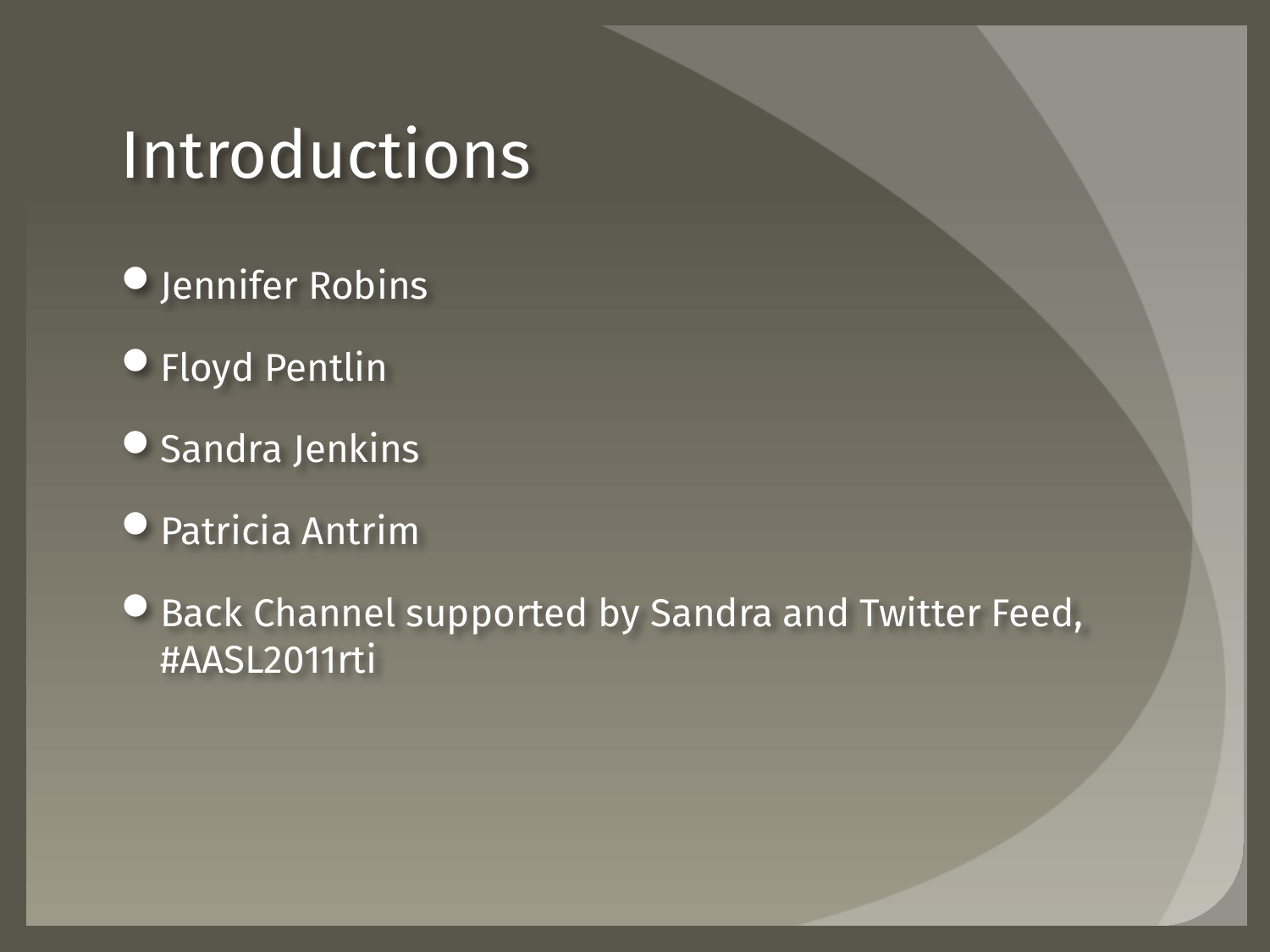

# Introductions
Jennifer Robins
Floyd Pentlin
Sandra Jenkins
Patricia Antrim
Back Channel supported by Sandra and Twitter Feed, #AASL2011rti